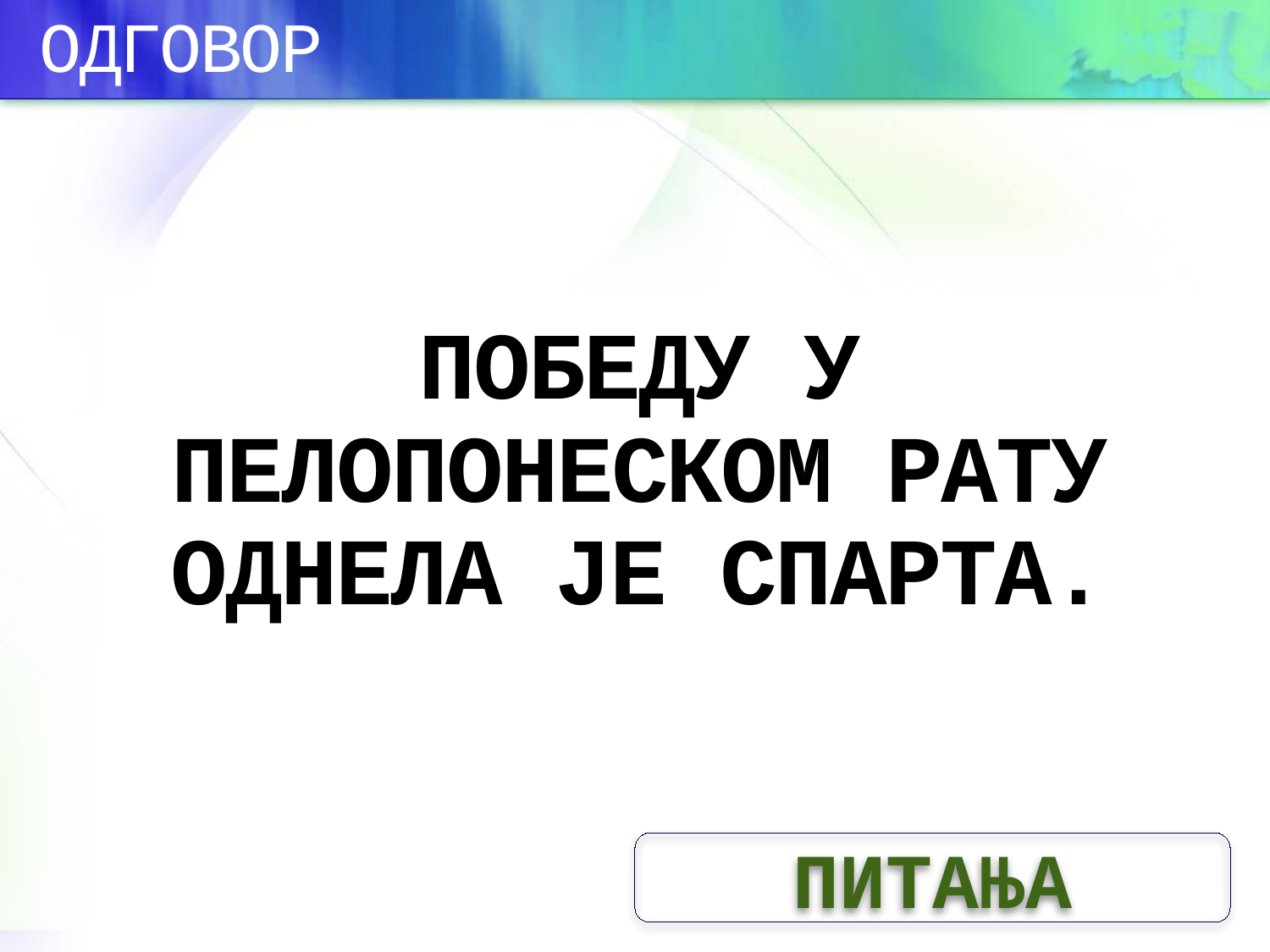

ОДГОВОР
# ПОБЕДУ У ПЕЛОПОНЕСКОМ РАТУ ОДНЕЛА ЈЕ СПАРТА.
ПИТАЊА